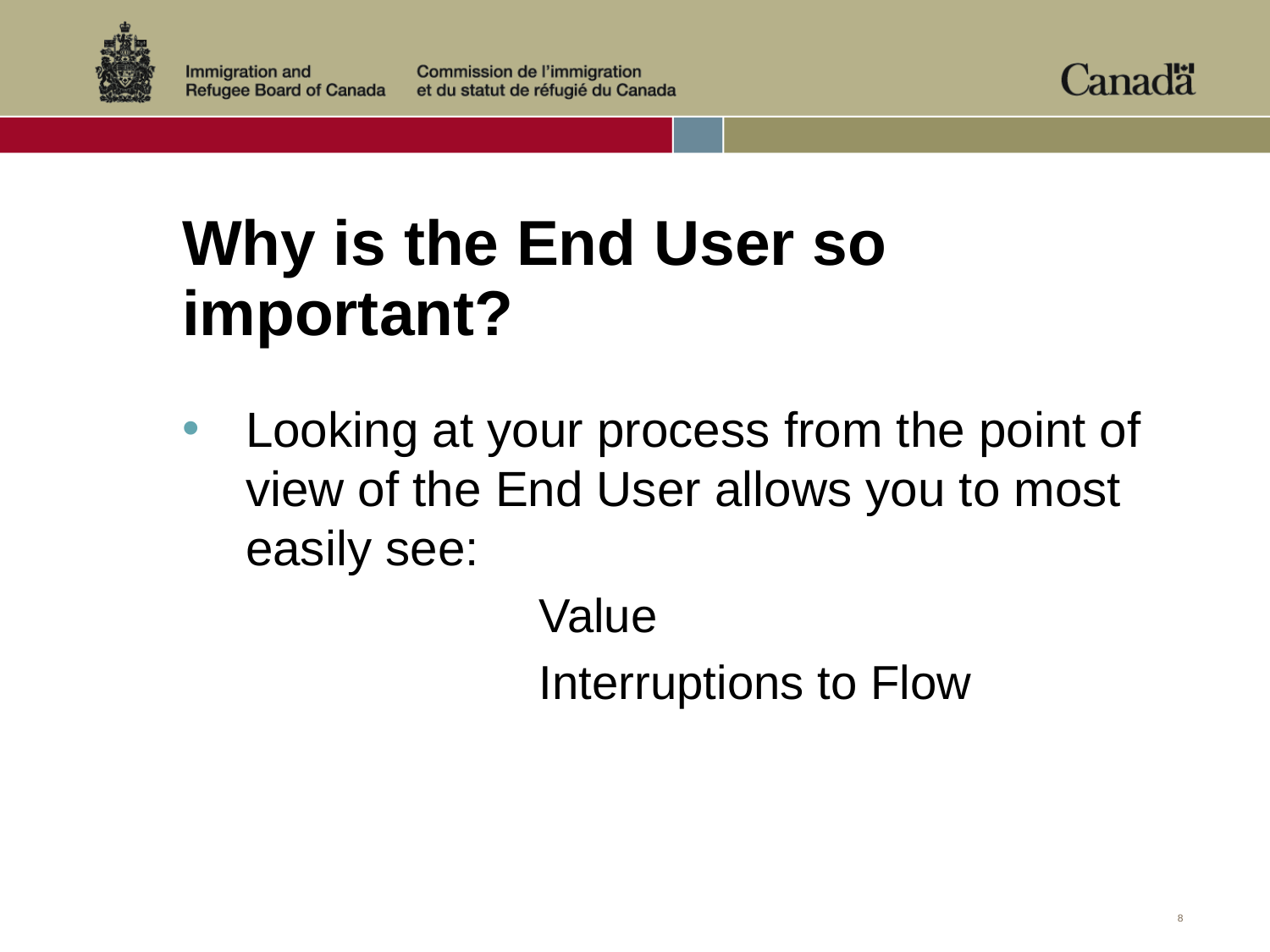

# Why is the End User so important?
Looking at your process from the point of view of the End User allows you to most easily see:
 		Value
		Interruptions to Flow
8